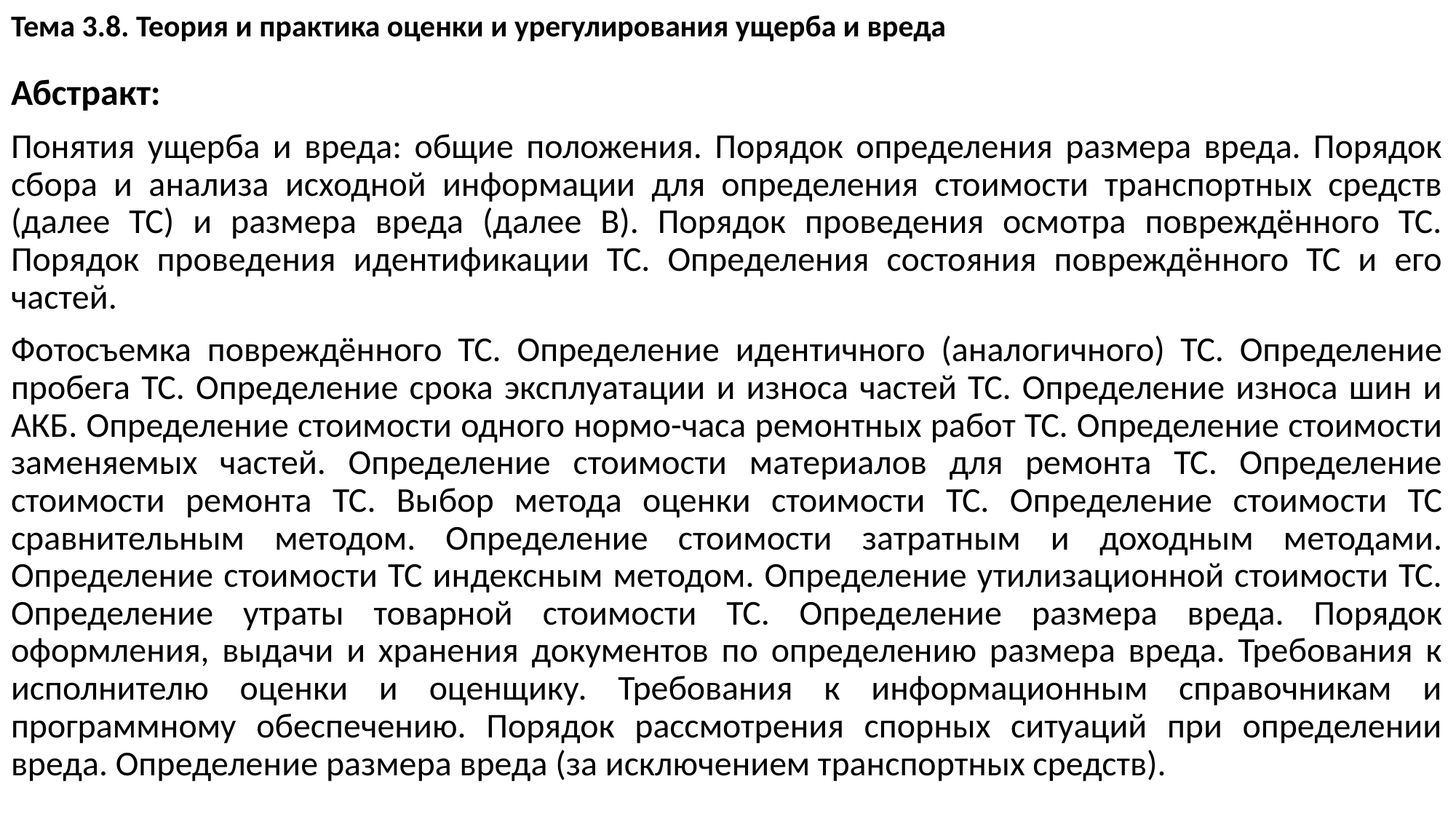

# Тема 3.8. Теория и практика оценки и урегулирования ущерба и вреда
Абстракт:
Понятия ущерба и вреда: общие положения. Порядок определения размера вреда. Порядок сбора и анализа исходной информации для определения стоимости транспортных средств (далее ТС) и размера вреда (далее В). Порядок проведения осмотра повреждённого ТС. Порядок проведения идентификации ТС. Определения состояния повреждённого ТС и его частей.
Фотосъемка повреждённого ТС. Определение идентичного (аналогичного) ТС. Определение пробега ТС. Определение срока эксплуатации и износа частей ТС. Определение износа шин и АКБ. Определение стоимости одного нормо-часа ремонтных работ ТС. Определение стоимости заменяемых частей. Определение стоимости материалов для ремонта ТС. Определение стоимости ремонта ТС. Выбор метода оценки стоимости ТС. Определение стоимости ТС сравнительным методом. Определение стоимости затратным и доходным методами. Определение стоимости ТС индексным методом. Определение утилизационной стоимости ТС. Определение утраты товарной стоимости ТС. Определение размера вреда. Порядок оформления, выдачи и хранения документов по определению размера вреда. Требования к исполнителю оценки и оценщику. Требования к информационным справочникам и программному обеспечению. Порядок рассмотрения спорных ситуаций при определении вреда. Определение размера вреда (за исключением транспортных средств).